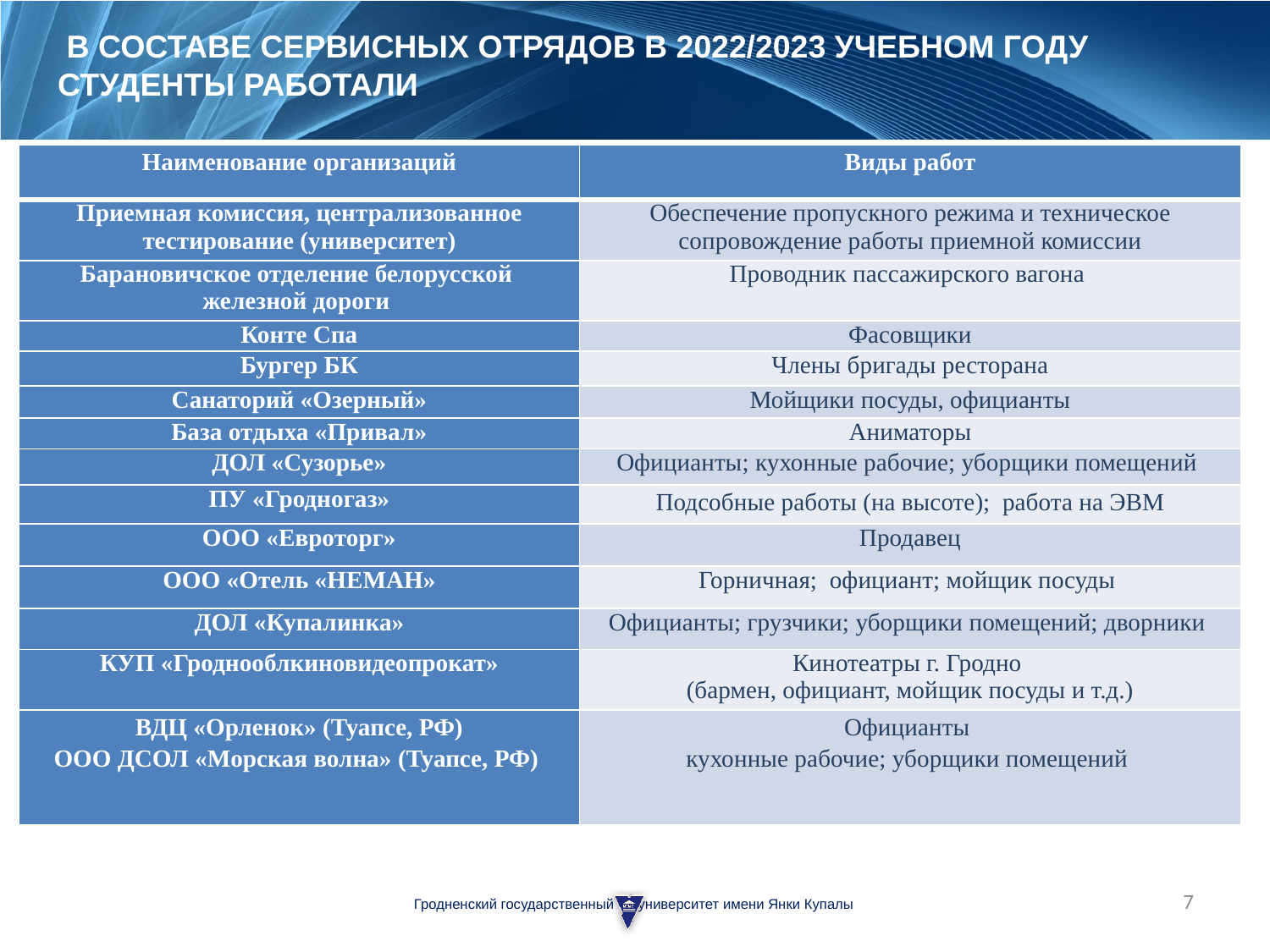

В СОСТАВЕ СЕРВИСНЫХ ОТРЯДОВ В 2022/2023 УЧЕБНОМ ГОДУ
СТУДЕНТЫ РАБОТАЛИ
| Наименование организаций | Виды работ |
| --- | --- |
| Приемная комиссия, централизованное тестирование (университет) | Обеспечение пропускного режима и техническое сопровождение работы приемной комиссии |
| Барановичское отделение белорусской железной дороги | Проводник пассажирского вагона |
| Конте Спа | Фасовщики |
| Бургер БК | Члены бригады ресторана |
| Санаторий «Озерный» | Мойщики посуды, официанты |
| База отдыха «Привал» | Аниматоры |
| ДОЛ «Сузорье» | Официанты; кухонные рабочие; уборщики помещений |
| ПУ «Гродногаз» | Подсобные работы (на высоте); работа на ЭВМ |
| ООО «Евроторг» | Продавец |
| ООО «Отель «НЕМАН» | Горничная; официант; мойщик посуды |
| ДОЛ «Купалинка» | Официанты; грузчики; уборщики помещений; дворники |
| КУП «Гроднооблкиновидеопрокат» | Кинотеатры г. Гродно (бармен, официант, мойщик посуды и т.д.) |
| ВДЦ «Орленок» (Туапсе, РФ) ООО ДСОЛ «Морская волна» (Туапсе, РФ) | Официанты кухонные рабочие; уборщики помещений |
7